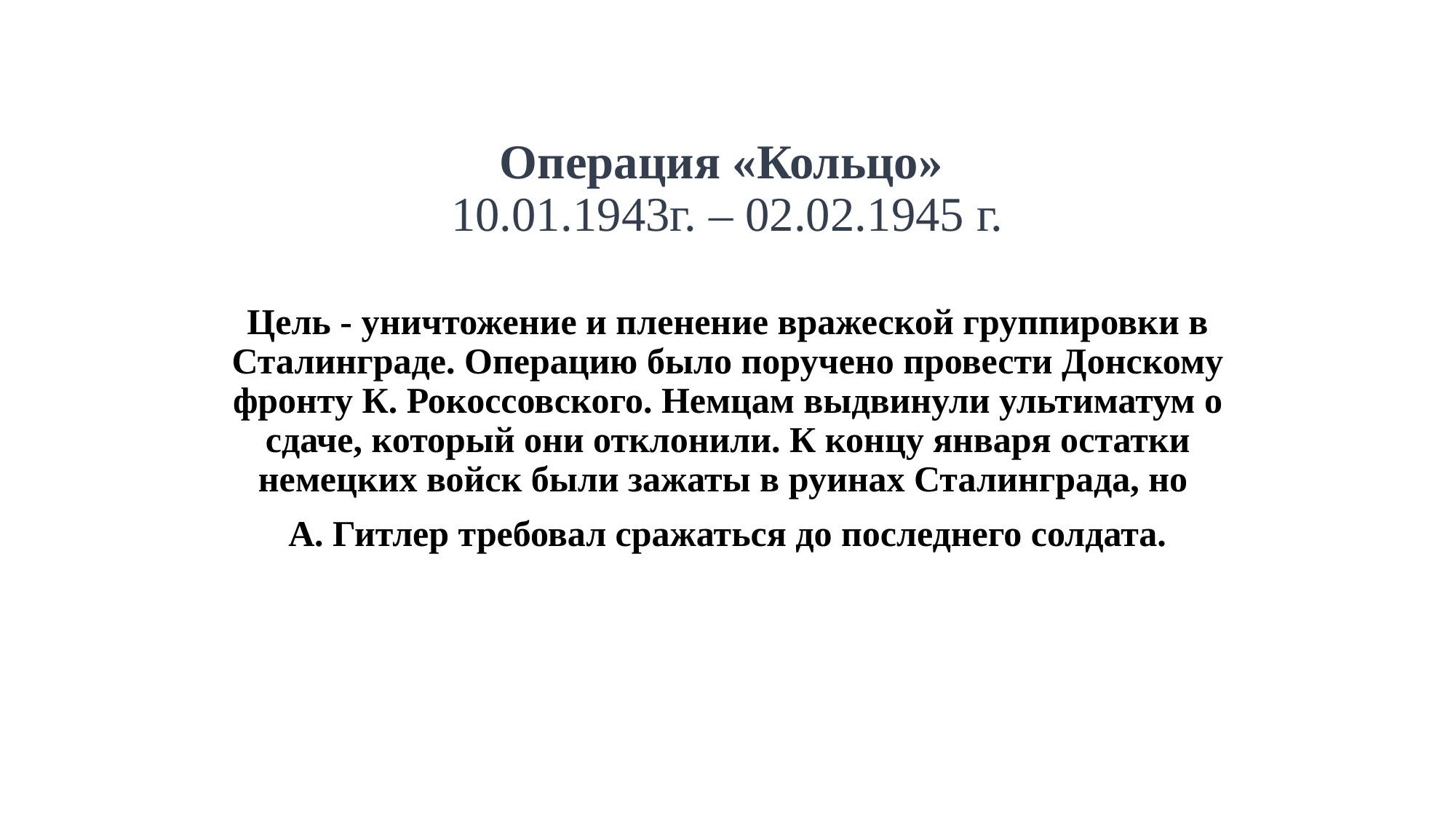

# Операция «Кольцо» 10.01.1943г. – 02.02.1945 г.
Цель - уничтожение и пленение вражеской группировки в Сталинграде. Операцию было поручено провести Донскому фронту К. Рокоссовского. Немцам выдвинули ультиматум о сдаче, который они отклонили. К концу января остатки немецких войск были зажаты в руинах Сталинграда, но
А. Гитлер требовал сражаться до последнего солдата.